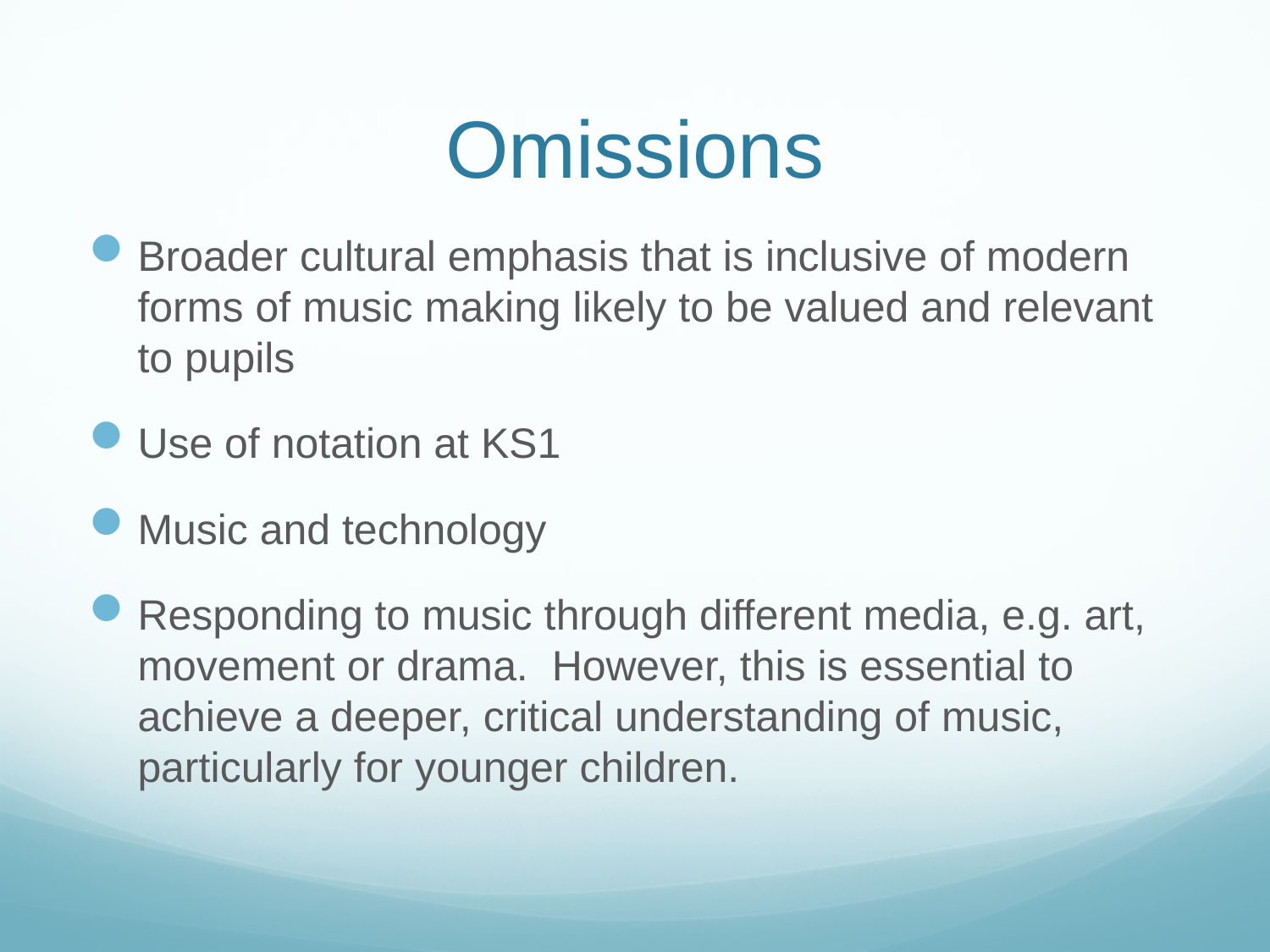

# Omissions
Broader cultural emphasis that is inclusive of modern forms of music making likely to be valued and relevant to pupils
Use of notation at KS1
Music and technology
Responding to music through different media, e.g. art, movement or drama.  However, this is essential to achieve a deeper, critical understanding of music, particularly for younger children.